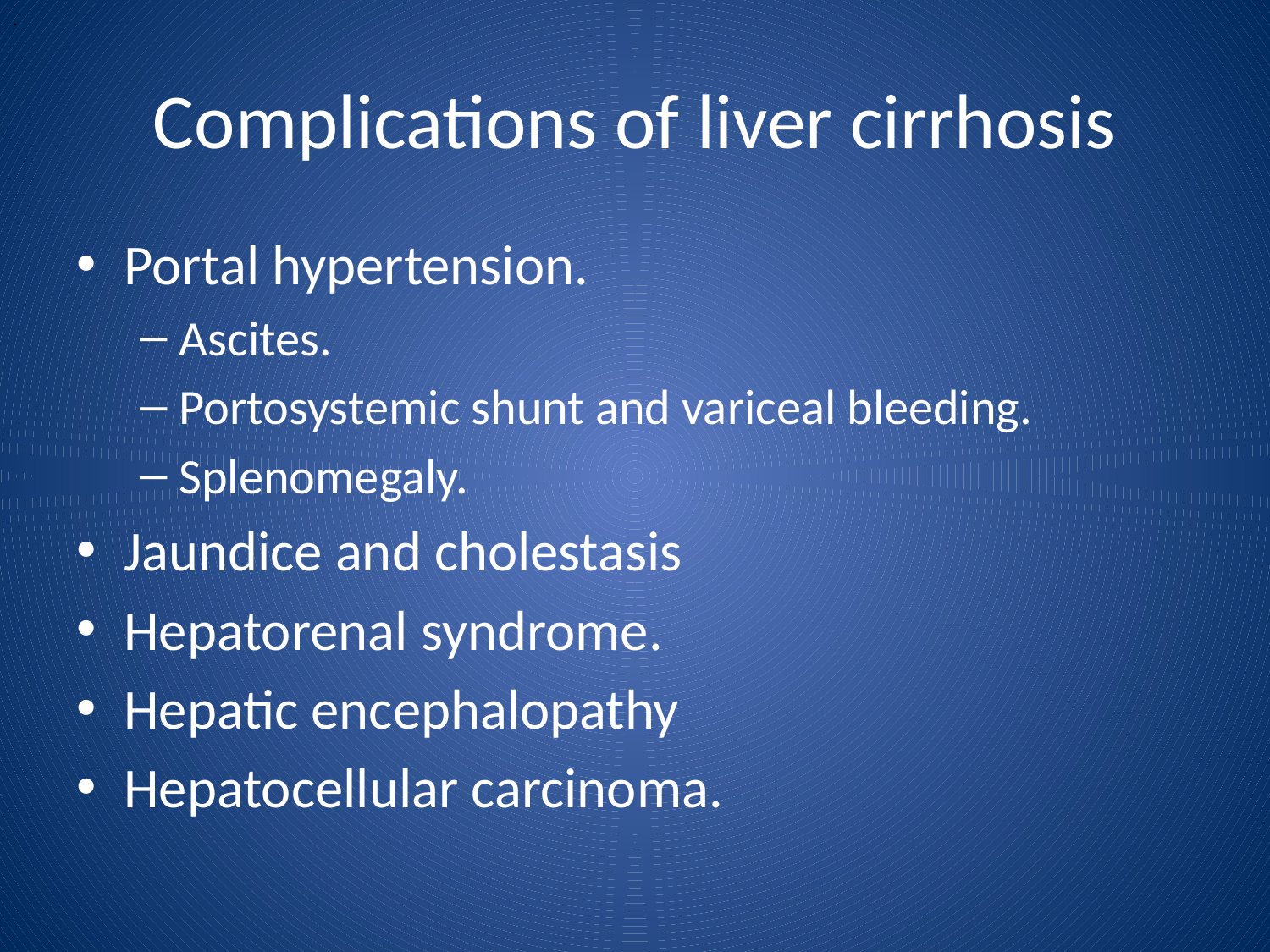

.
# Complications of liver cirrhosis
Portal hypertension.
Ascites.
Portosystemic shunt and variceal bleeding.
Splenomegaly.
Jaundice and cholestasis
Hepatorenal syndrome.
Hepatic encephalopathy
Hepatocellular carcinoma.